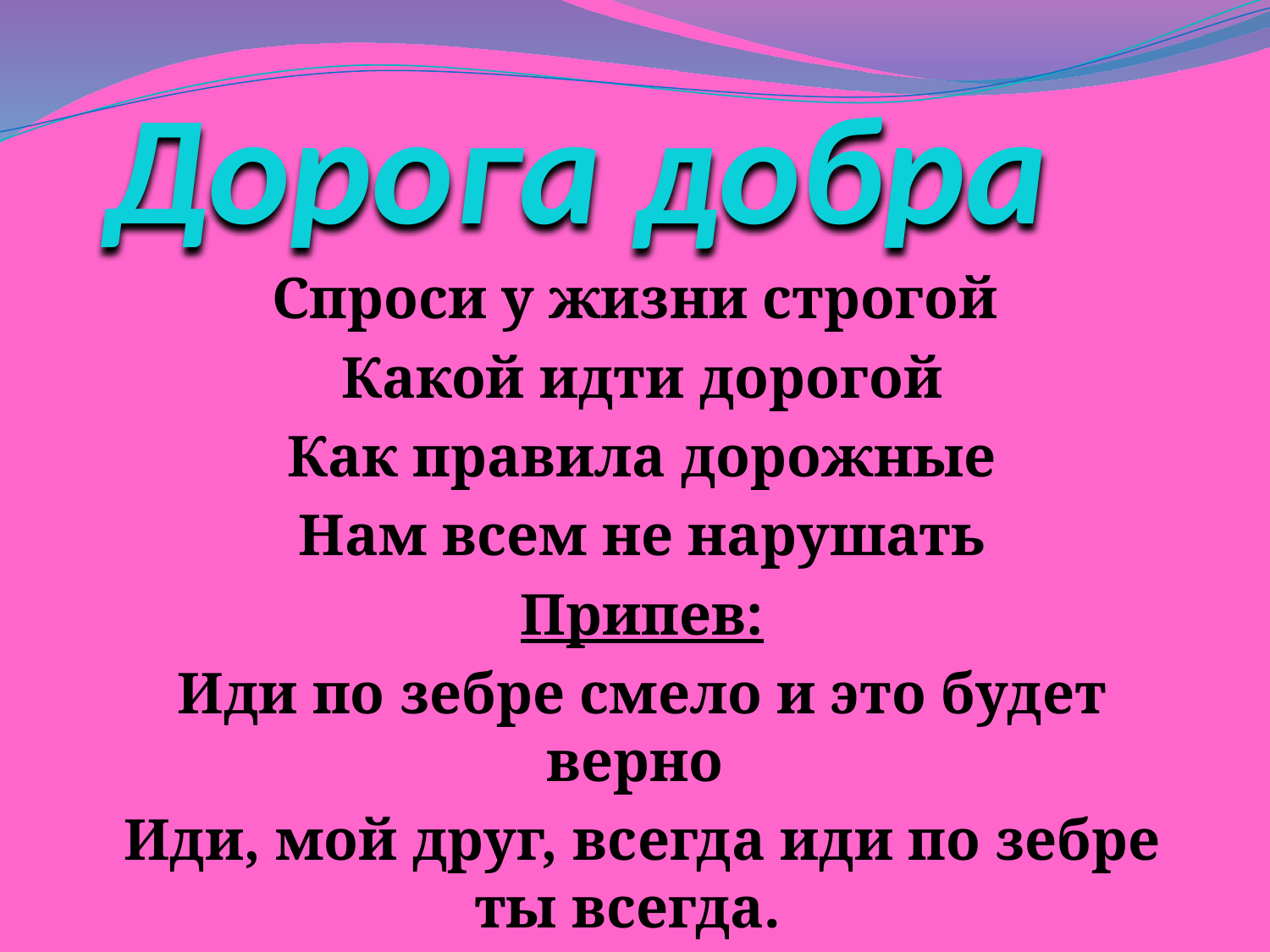

# Дорога добра
Спроси у жизни строгой
 Какой идти дорогой
 Как правила дорожные
 Нам всем не нарушать
 Припев:
 Иди по зебре смело и это будет верно
 Иди, мой друг, всегда иди по зебре ты всегда.